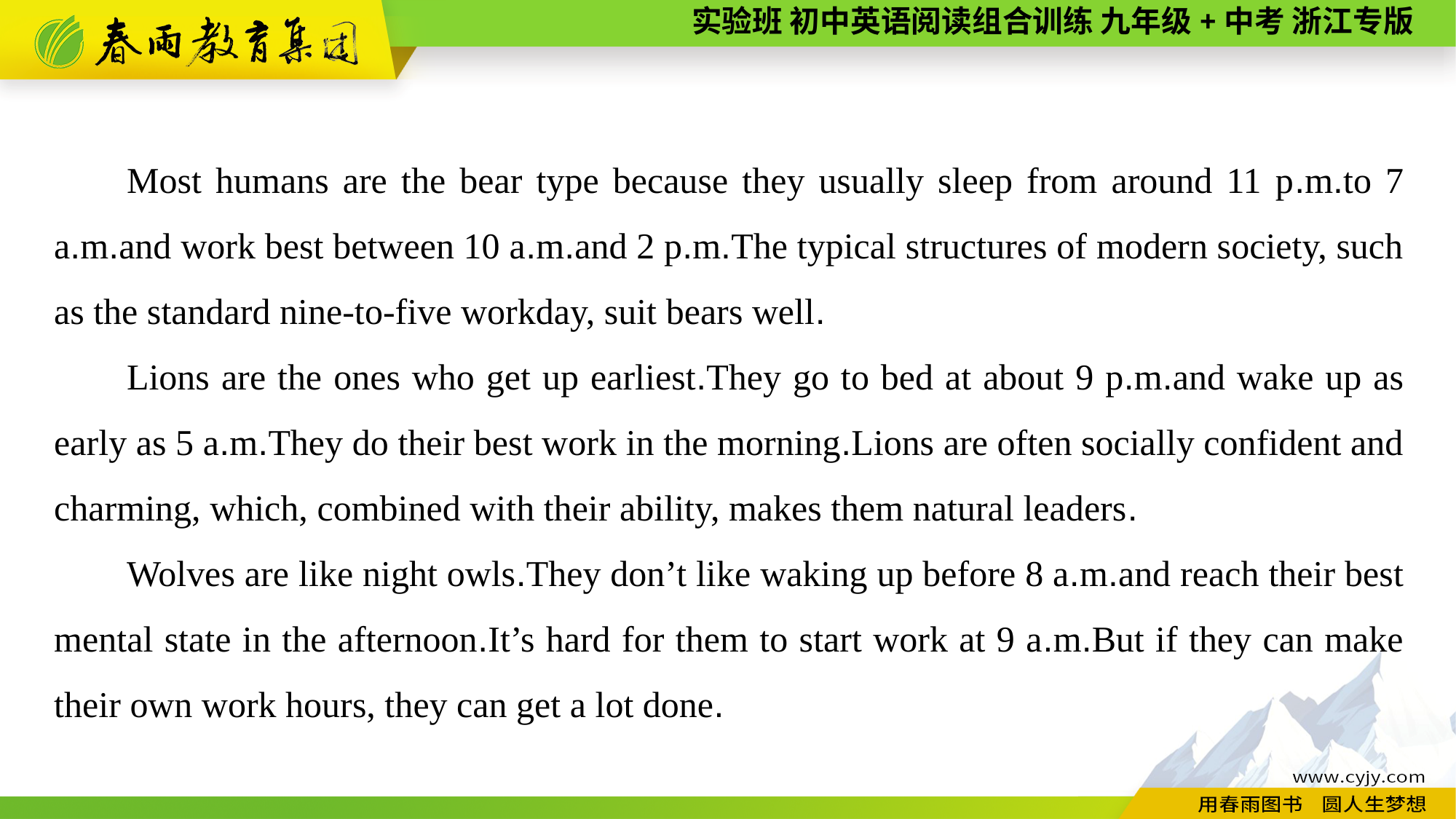

Most humans are the bear type because they usually sleep from around 11 p.m.to 7 a.m.and work best between 10 a.m.and 2 p.m.The typical structures of modern society, such as the standard nine-to-five workday, suit bears well.
Lions are the ones who get up earliest.They go to bed at about 9 p.m.and wake up as early as 5 a.m.They do their best work in the morning.Lions are often socially confident and charming, which, combined with their ability, makes them natural leaders.
Wolves are like night owls.They don’t like waking up before 8 a.m.and reach their best mental state in the afternoon.It’s hard for them to start work at 9 a.m.But if they can make their own work hours, they can get a lot done.